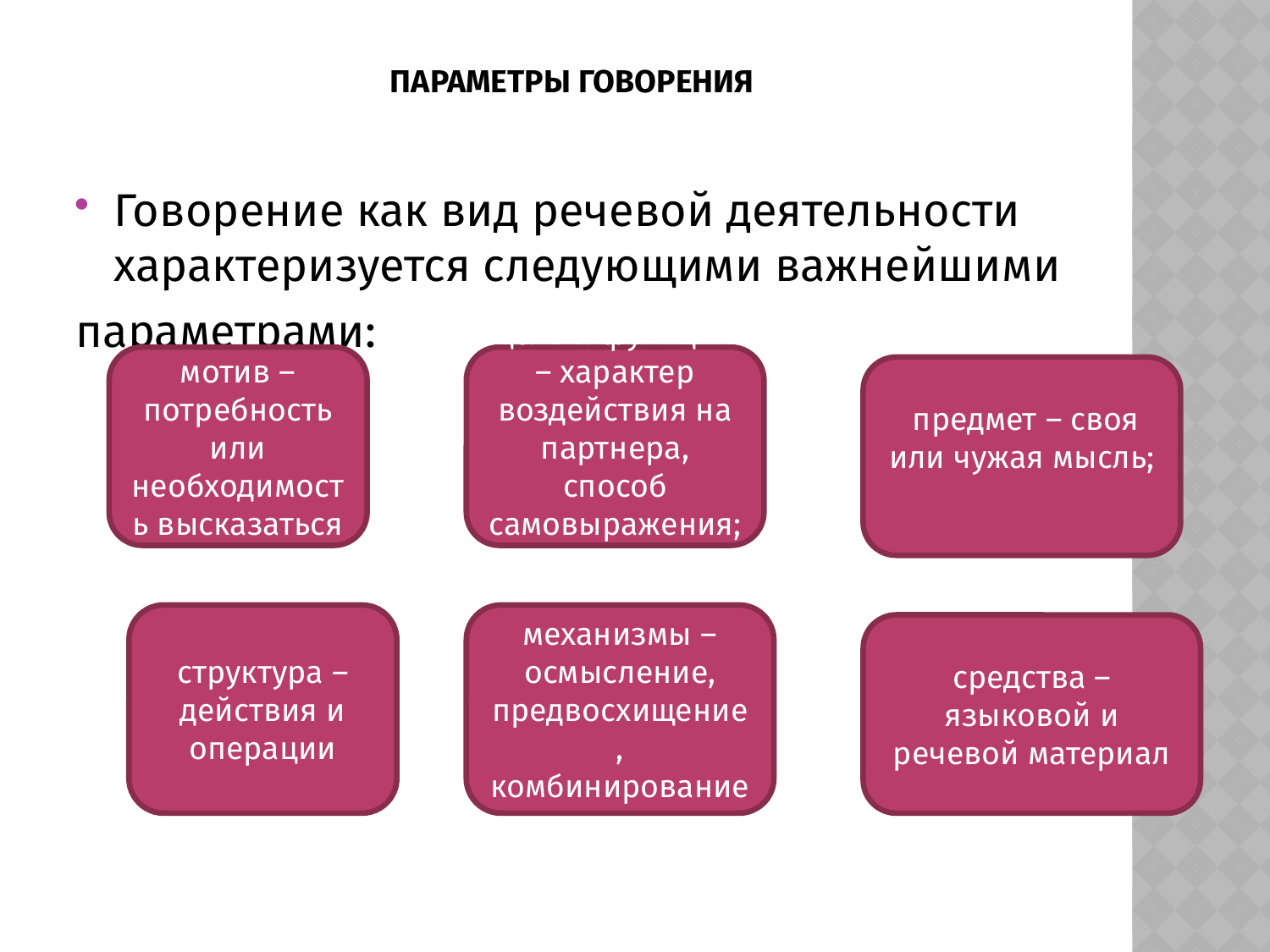

# Параметры говорения

Говорение как вид речевой деятельности характеризуется следующими важнейшими
параметрами:

мотив – потребность или необходимость высказаться
цель и функции – характер воздействия на партнера, способ самовыражения;

 предмет – своя или чужая мысль;

структура – действия и операции
механизмы – осмысление, предвосхищение, комбинирование
средства – языковой и речевой материал